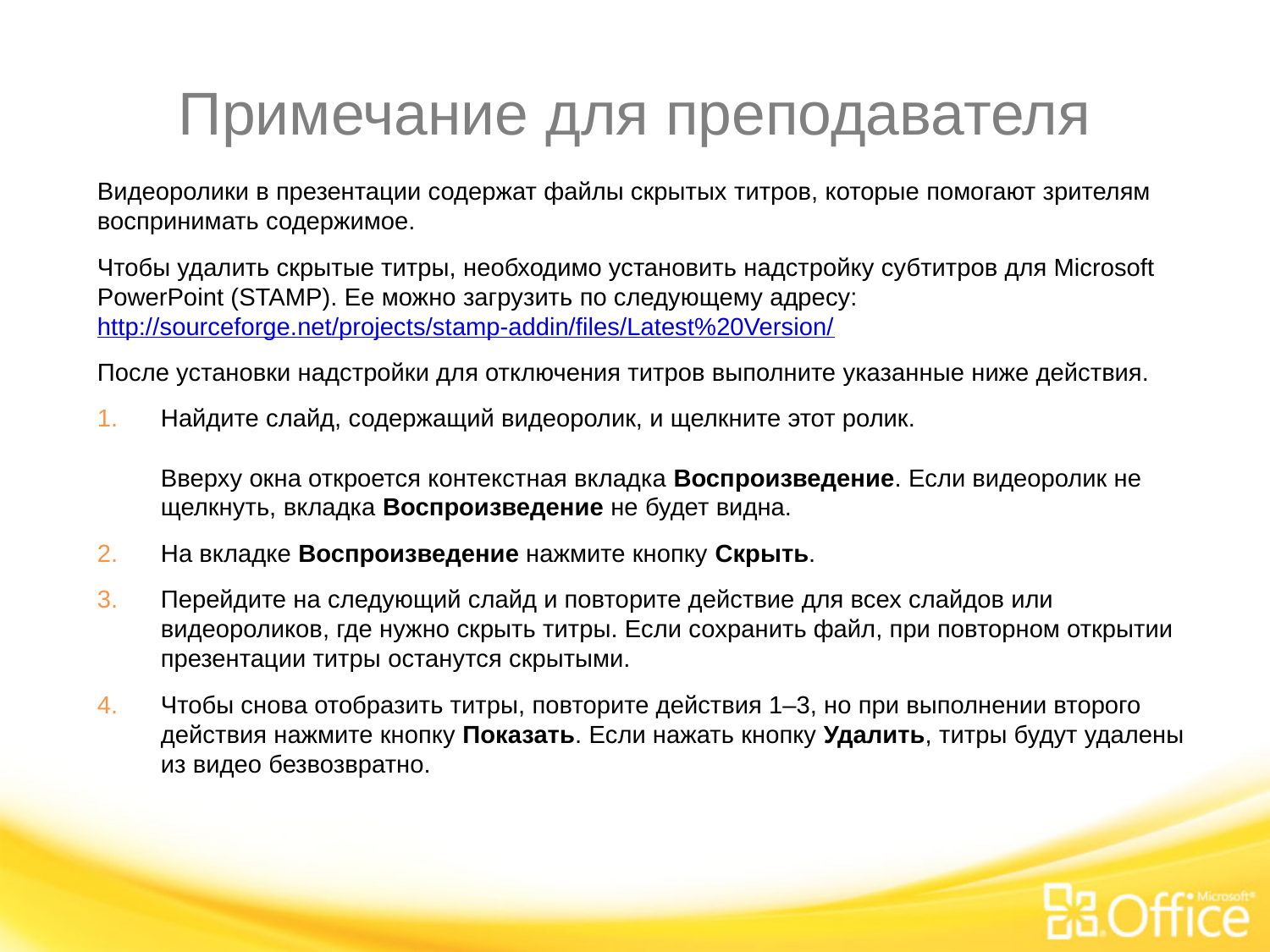

# Примечание для преподавателя
Видеоролики в презентации содержат файлы скрытых титров, которые помогают зрителям воспринимать содержимое.
Чтобы удалить скрытые титры, необходимо установить надстройку субтитров для Microsoft PowerPoint (STAMP). Ее можно загрузить по следующему адресу: http://sourceforge.net/projects/stamp-addin/files/Latest%20Version/
После установки надстройки для отключения титров выполните указанные ниже действия.
Найдите слайд, содержащий видеоролик, и щелкните этот ролик.
Вверху окна откроется контекстная вкладка Воспроизведение. Если видеоролик не щелкнуть, вкладка Воспроизведение не будет видна.
На вкладке Воспроизведение нажмите кнопку Скрыть.
Перейдите на следующий слайд и повторите действие для всех слайдов или видеороликов, где нужно скрыть титры. Если сохранить файл, при повторном открытии презентации титры останутся скрытыми.
Чтобы снова отобразить титры, повторите действия 1–3, но при выполнении второго действия нажмите кнопку Показать. Если нажать кнопку Удалить, титры будут удалены из видео безвозвратно.